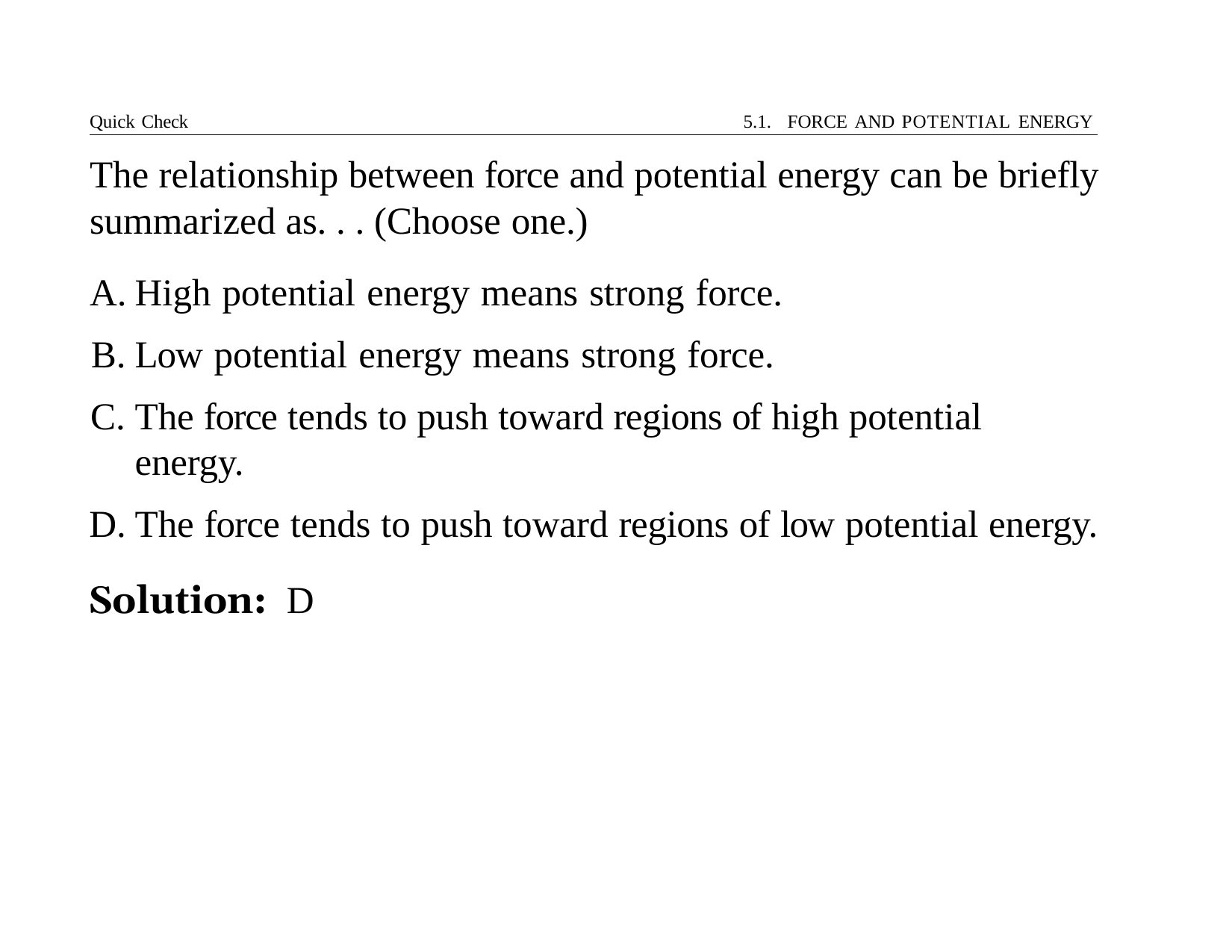

Quick Check	5.1.  FORCE AND POTENTIAL ENERGY

# The relationship between force and potential energy can be briefly summarized as. . . (Choose one.)
High potential energy means strong force.
Low potential energy means strong force.
The force tends to push toward regions of high potential energy.
The force tends to push toward regions of low potential energy.
Solution:	D